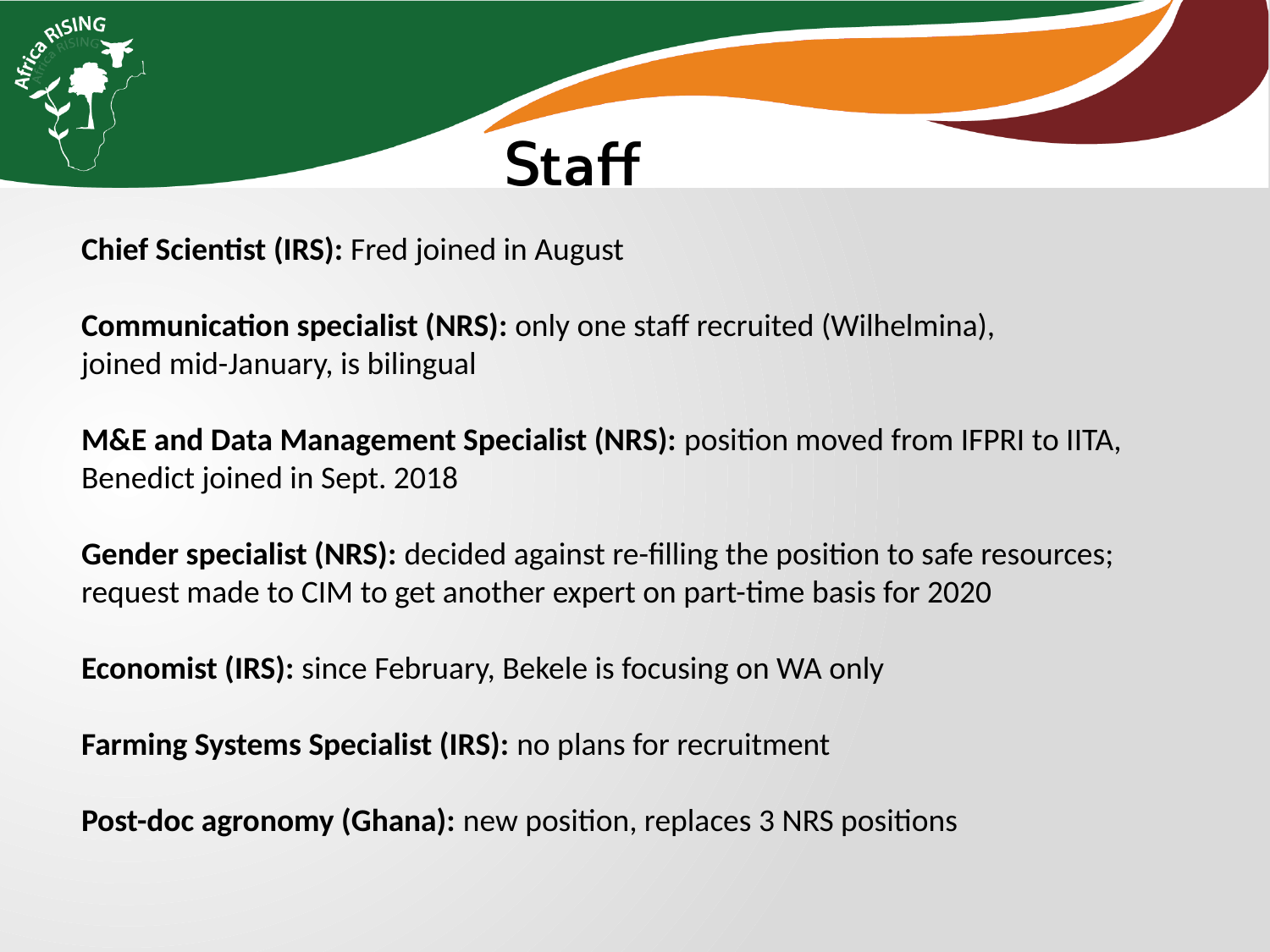

Staff
Chief Scientist (IRS): Fred joined in August

Communication specialist (NRS): only one staff recruited (Wilhelmina),
joined mid-January, is bilingual

M&E and Data Management Specialist (NRS): position moved from IFPRI to IITA,
Benedict joined in Sept. 2018

Gender specialist (NRS): decided against re-filling the position to safe resources;
request made to CIM to get another expert on part-time basis for 2020

Economist (IRS): since February, Bekele is focusing on WA only

Farming Systems Specialist (IRS): no plans for recruitment

Post-doc agronomy (Ghana): new position, replaces 3 NRS positions